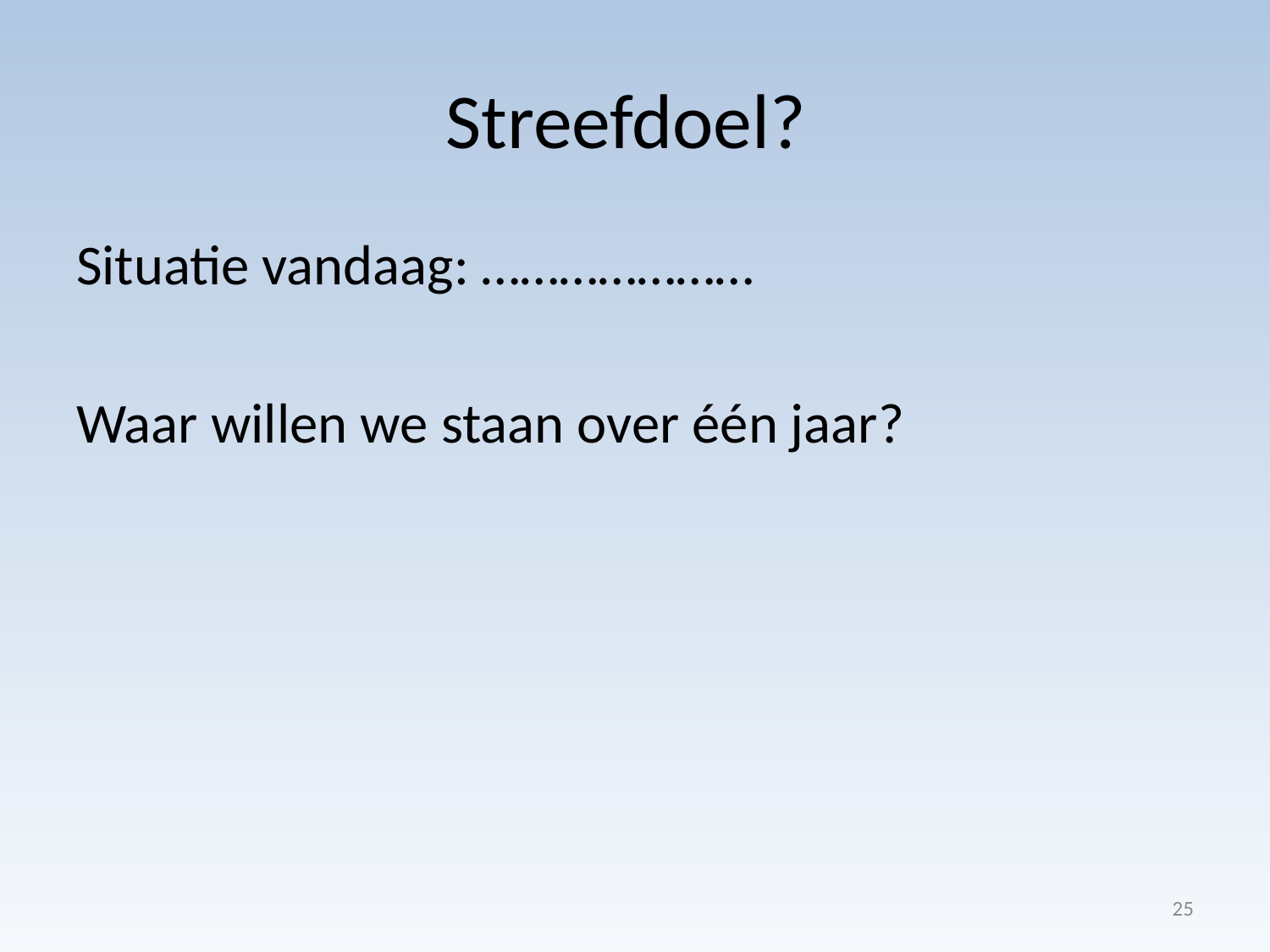

# Streefdoel?
Situatie vandaag: …………………

Waar willen we staan over één jaar?

25